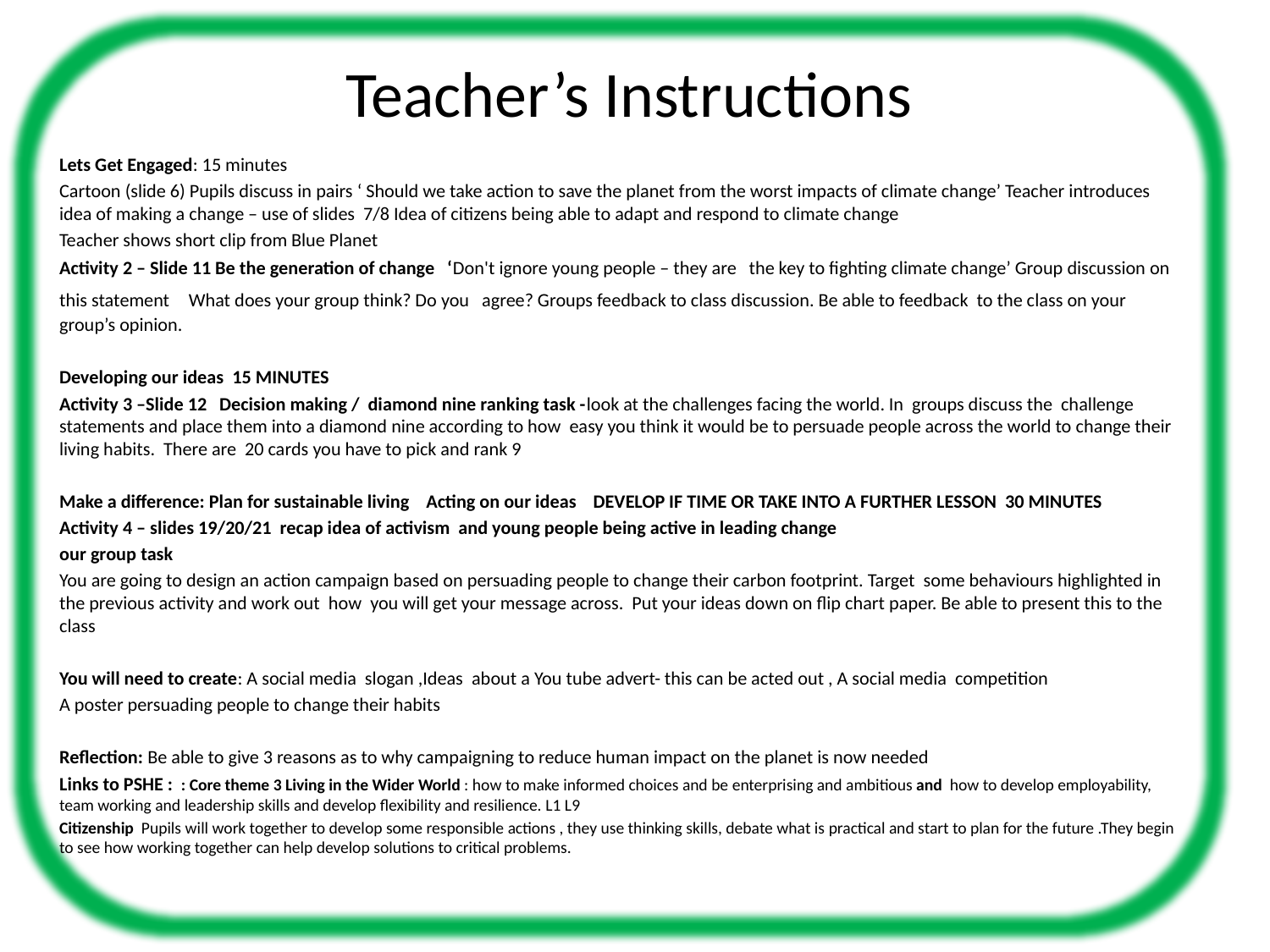

# Teacher’s Instructions
Lets Get Engaged: 15 minutes
Cartoon (slide 6) Pupils discuss in pairs ‘ Should we take action to save the planet from the worst impacts of climate change’ Teacher introduces idea of making a change – use of slides  7/8 Idea of citizens being able to adapt and respond to climate change
Teacher shows short clip from Blue Planet
Activity 2 – Slide 11 Be the generation of change   ‘Don't ignore young people – they are   the key to fighting climate change’ Group discussion on this statement   What does your group think? Do you   agree? Groups feedback to class discussion. Be able to feedback  to the class on your group’s opinion.

Developing our ideas  15 MINUTES
Activity 3 –Slide 12   Decision making /  diamond nine ranking task -look at the challenges facing the world. In  groups discuss the  challenge statements and place them into a diamond nine according to how  easy you think it would be to persuade people across the world to change their living habits.  There are  20 cards you have to pick and rank 9

Make a difference: Plan for sustainable living    Acting on our ideas    DEVELOP IF TIME OR TAKE INTO A FURTHER LESSON  30 MINUTES
Activity 4 – slides 19/20/21  recap idea of activism  and young people being active in leading change
our group task
You are going to design an action campaign based on persuading people to change their carbon footprint. Target  some behaviours highlighted in the previous activity and work out  how  you will get your message across.  Put your ideas down on flip chart paper. Be able to present this to the class

You will need to create: A social media  slogan ,Ideas  about a You tube advert- this can be acted out , A social media  competition
A poster persuading people to change their habits

Reflection: Be able to give 3 reasons as to why campaigning to reduce human impact on the planet is now needed
Links to PSHE :  : Core theme 3 Living in the Wider World : how to make informed choices and be enterprising and ambitious and  how to develop employability, team working and leadership skills and develop flexibility and resilience. L1 L9
Citizenship  Pupils will work together to develop some responsible actions , they use thinking skills, debate what is practical and start to plan for the future .They begin to see how working together can help develop solutions to critical problems.